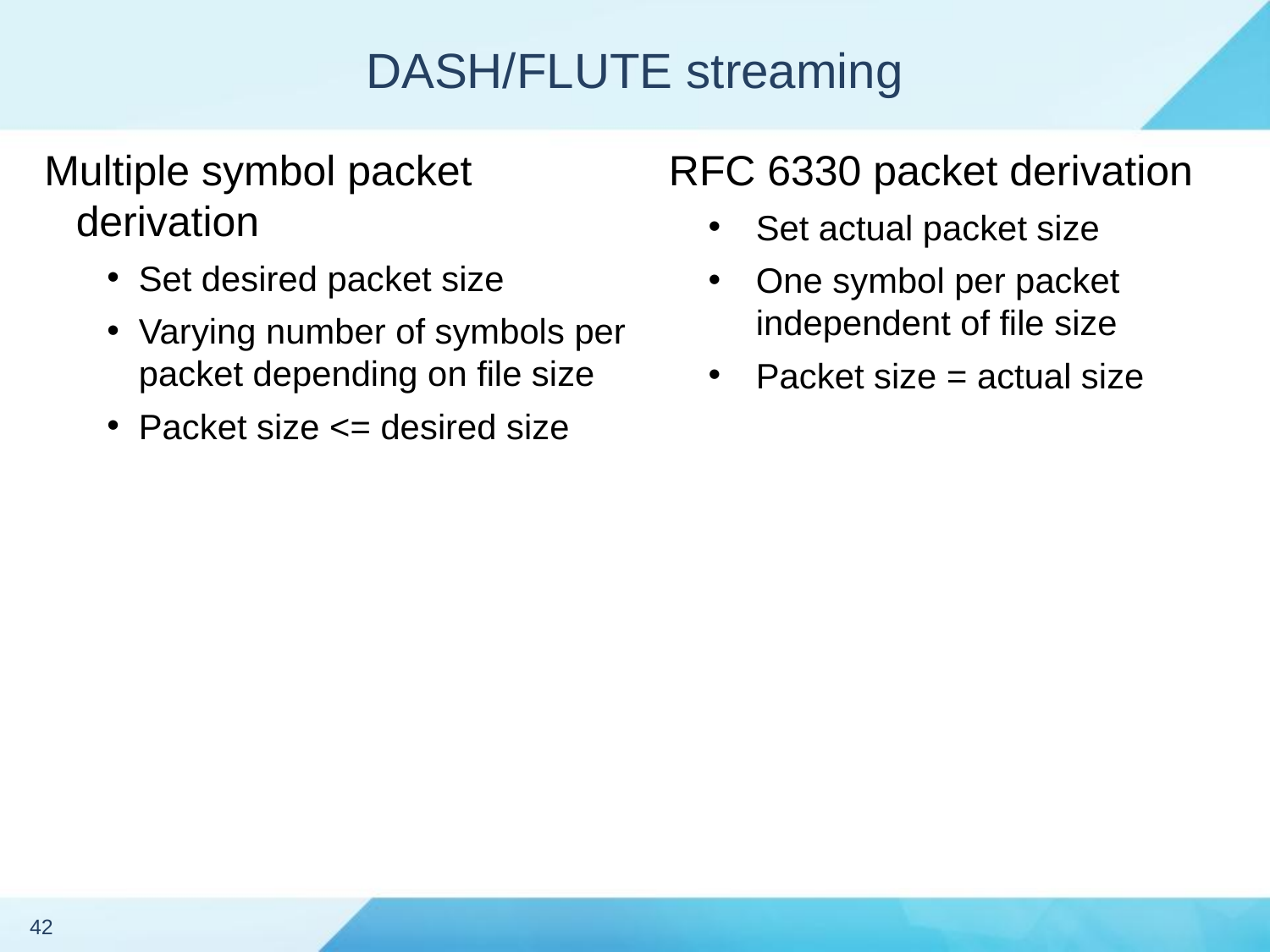

# DASH/FLUTE streaming
Multiple symbol packet derivation
Set desired packet size
Varying number of symbols per packet depending on file size
Packet size <= desired size

RFC 6330 packet derivation
Set actual packet size
One symbol per packet independent of file size
Packet size = actual size

42